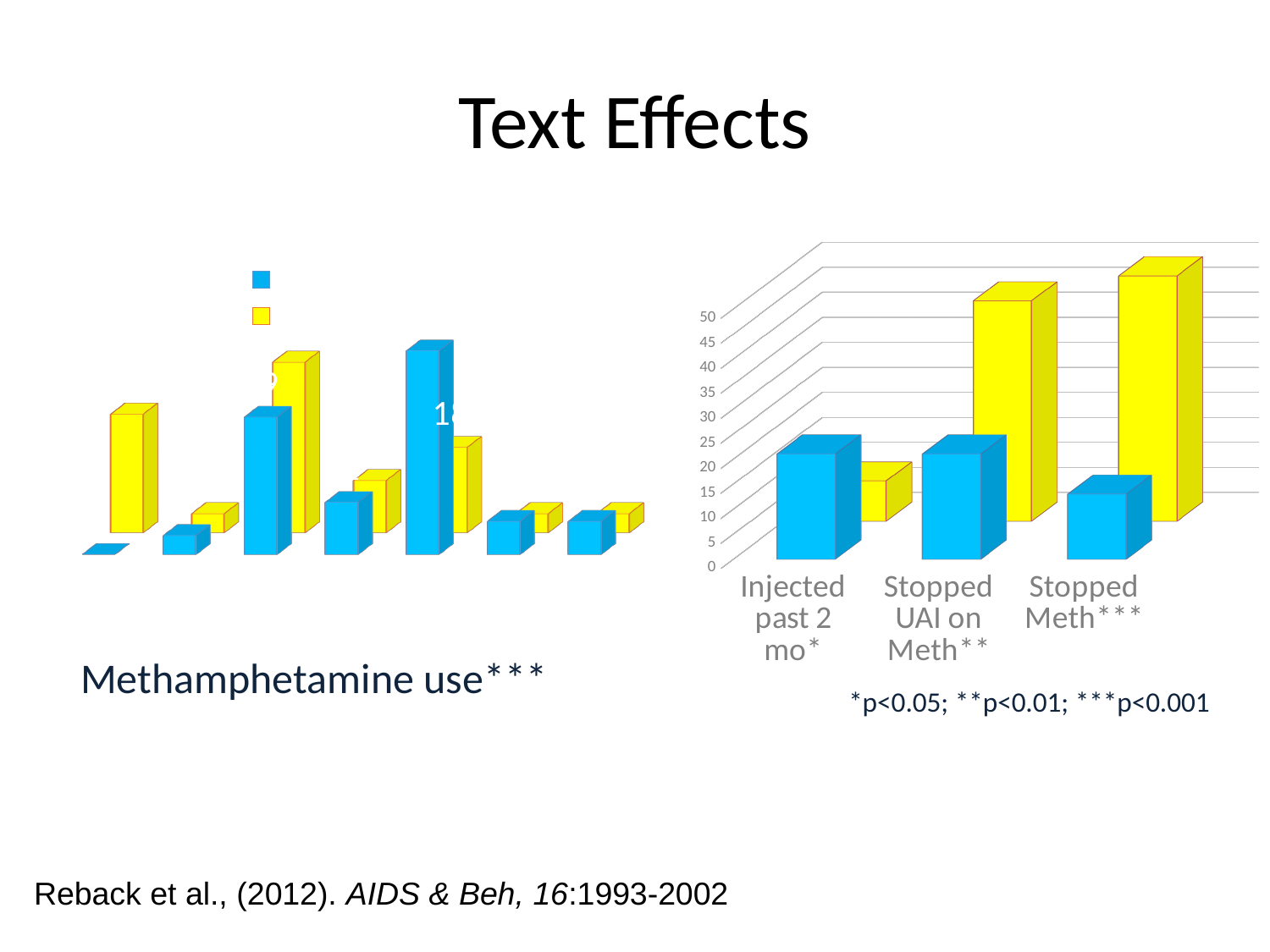

# Text Effects

[unsupported chart]

[unsupported chart]

Methamphetamine use***
*p<0.05; **p<0.01; ***p<0.001
*p<0.05; **p<0.01; ***p<0.001
Reback et al., (2012). AIDS & Beh, 16:1993-2002.